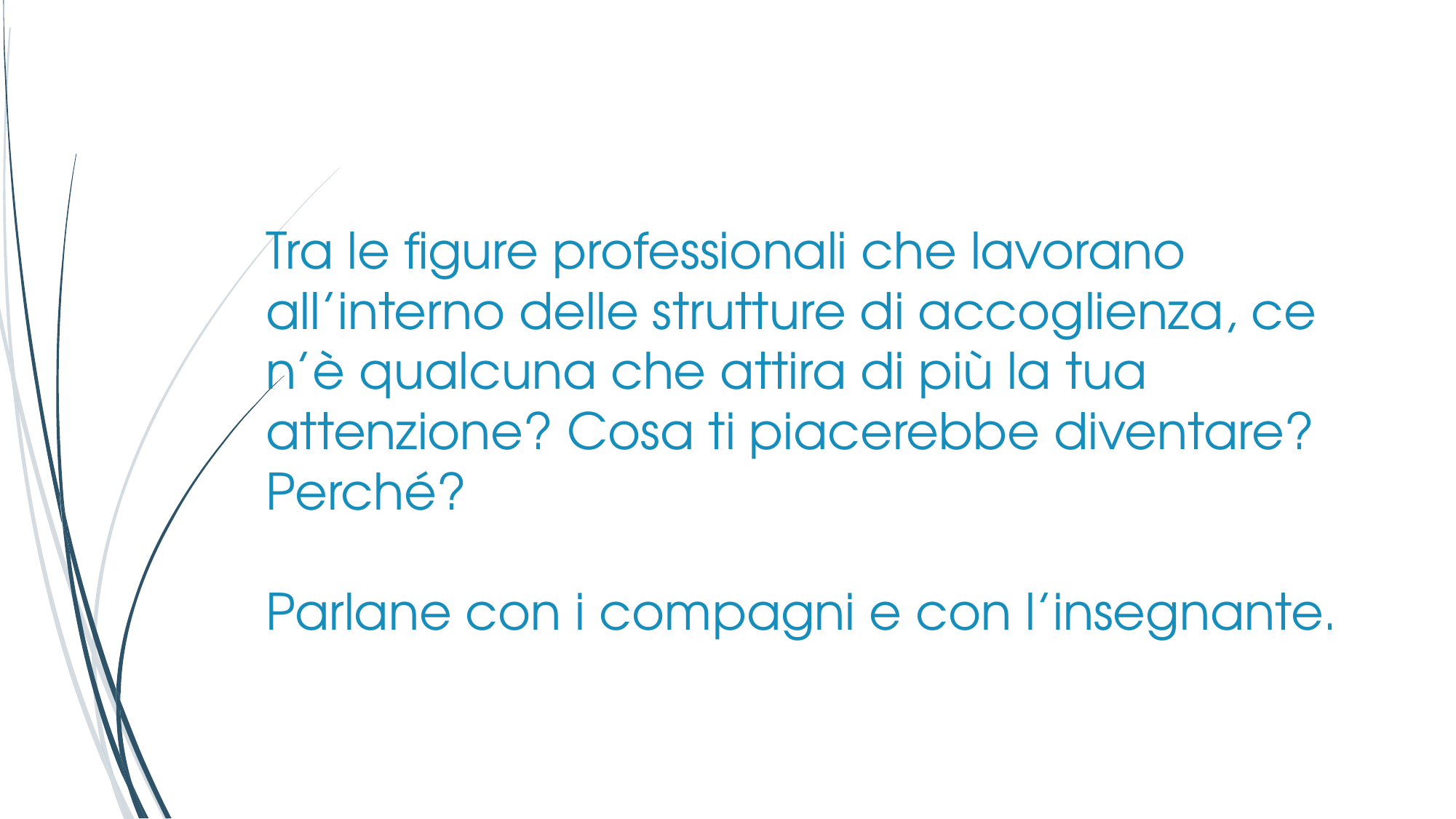

# Tra le figure professionali che lavorano all’interno delle strutture di accoglienza, ce n’è qualcuna che attira di più la tua attenzione? Cosa ti piacerebbe diventare? Perché? Parlane con i compagni e con l’insegnante.